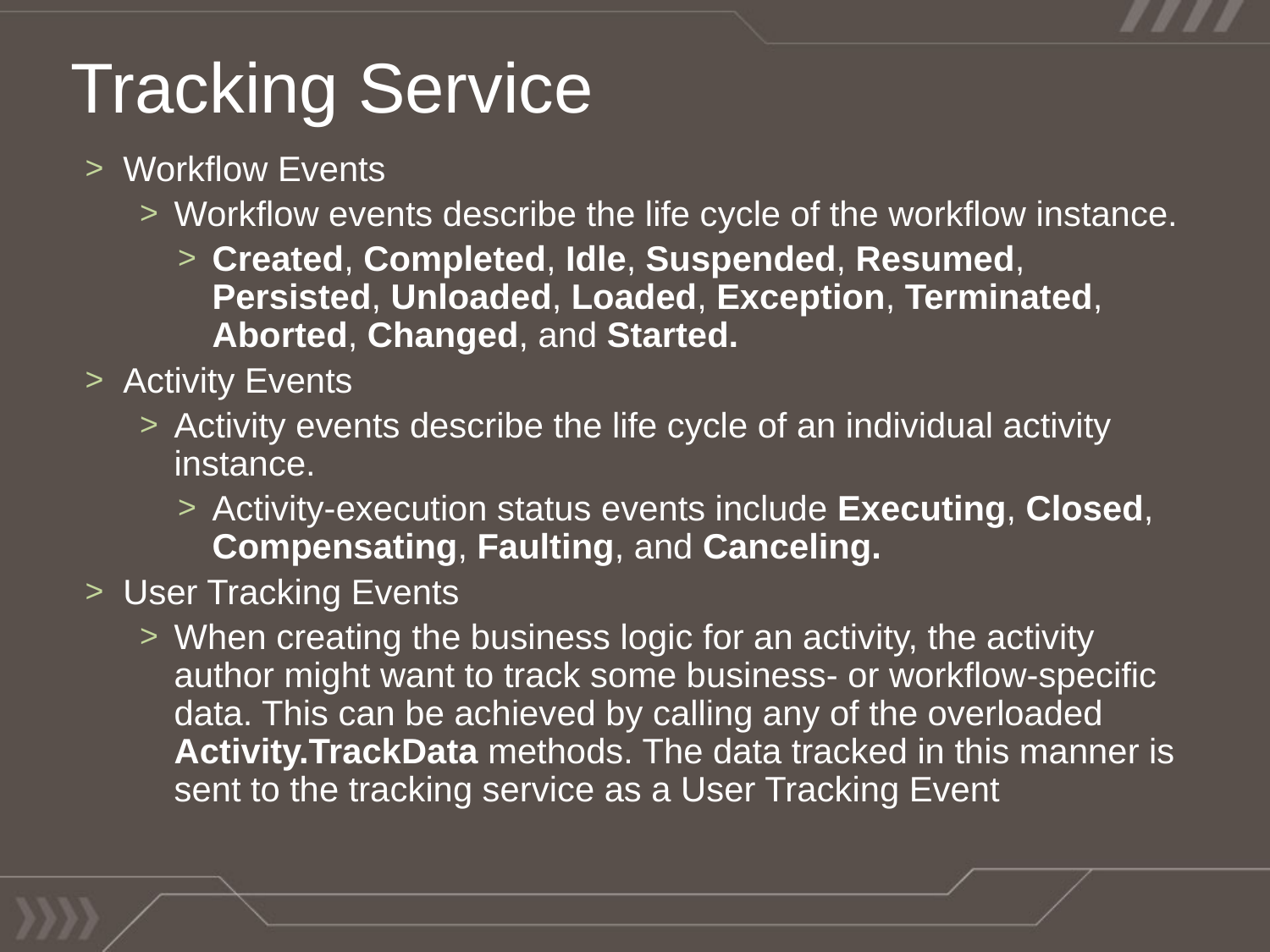

Tracking Service
Workflow Events
Workflow events describe the life cycle of the workflow instance.
Created, Completed, Idle, Suspended, Resumed, Persisted, Unloaded, Loaded, Exception, Terminated, Aborted, Changed, and Started.
Activity Events
Activity events describe the life cycle of an individual activity instance.
Activity-execution status events include Executing, Closed, Compensating, Faulting, and Canceling.
User Tracking Events
When creating the business logic for an activity, the activity author might want to track some business- or workflow-specific data. This can be achieved by calling any of the overloaded Activity.TrackData methods. The data tracked in this manner is sent to the tracking service as a User Tracking Event